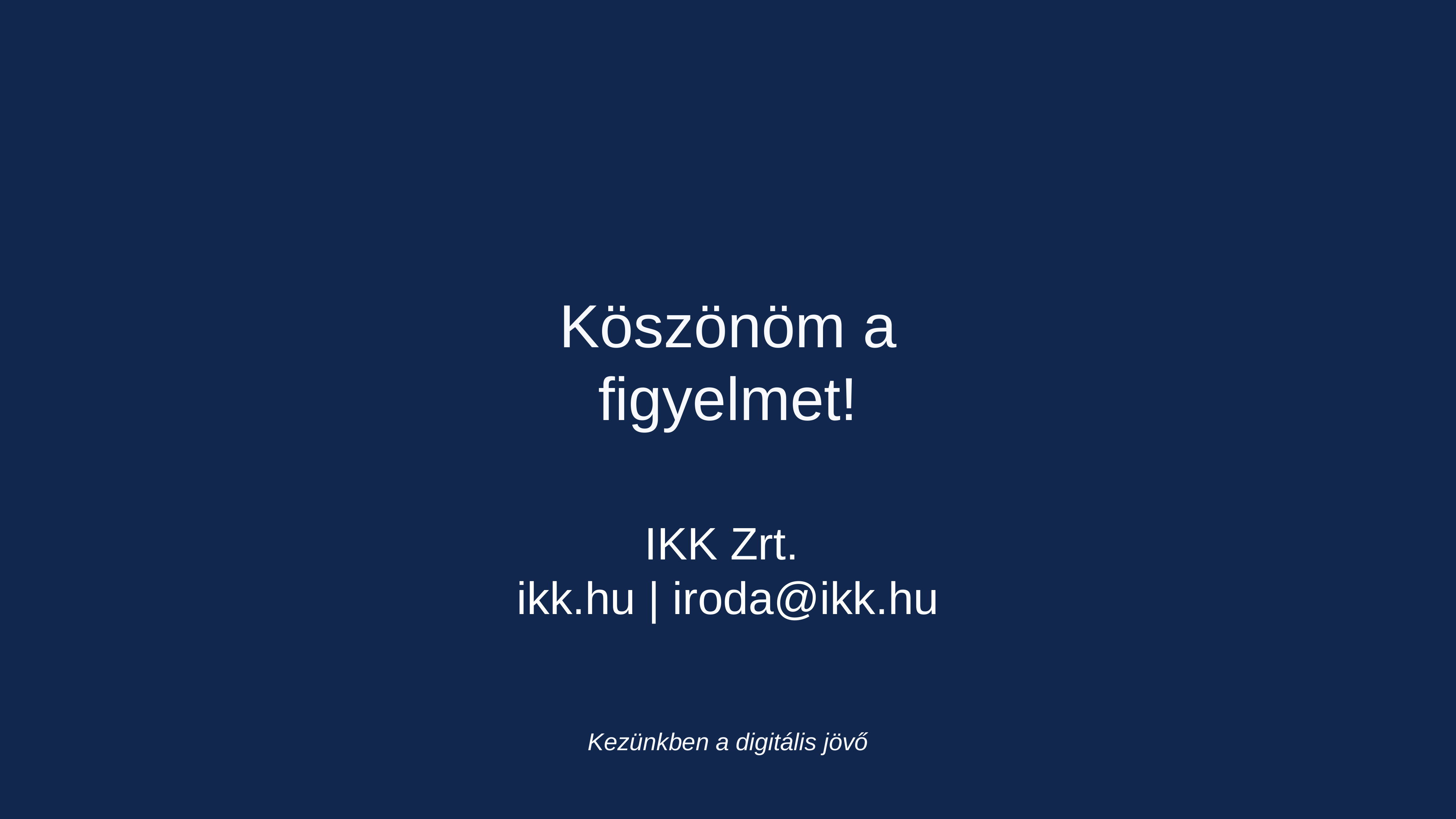

Köszönöm a figyelmet!
IKK Zrt.
ikk.hu | iroda@ikk.hu

Kezünkben a digitális jövő